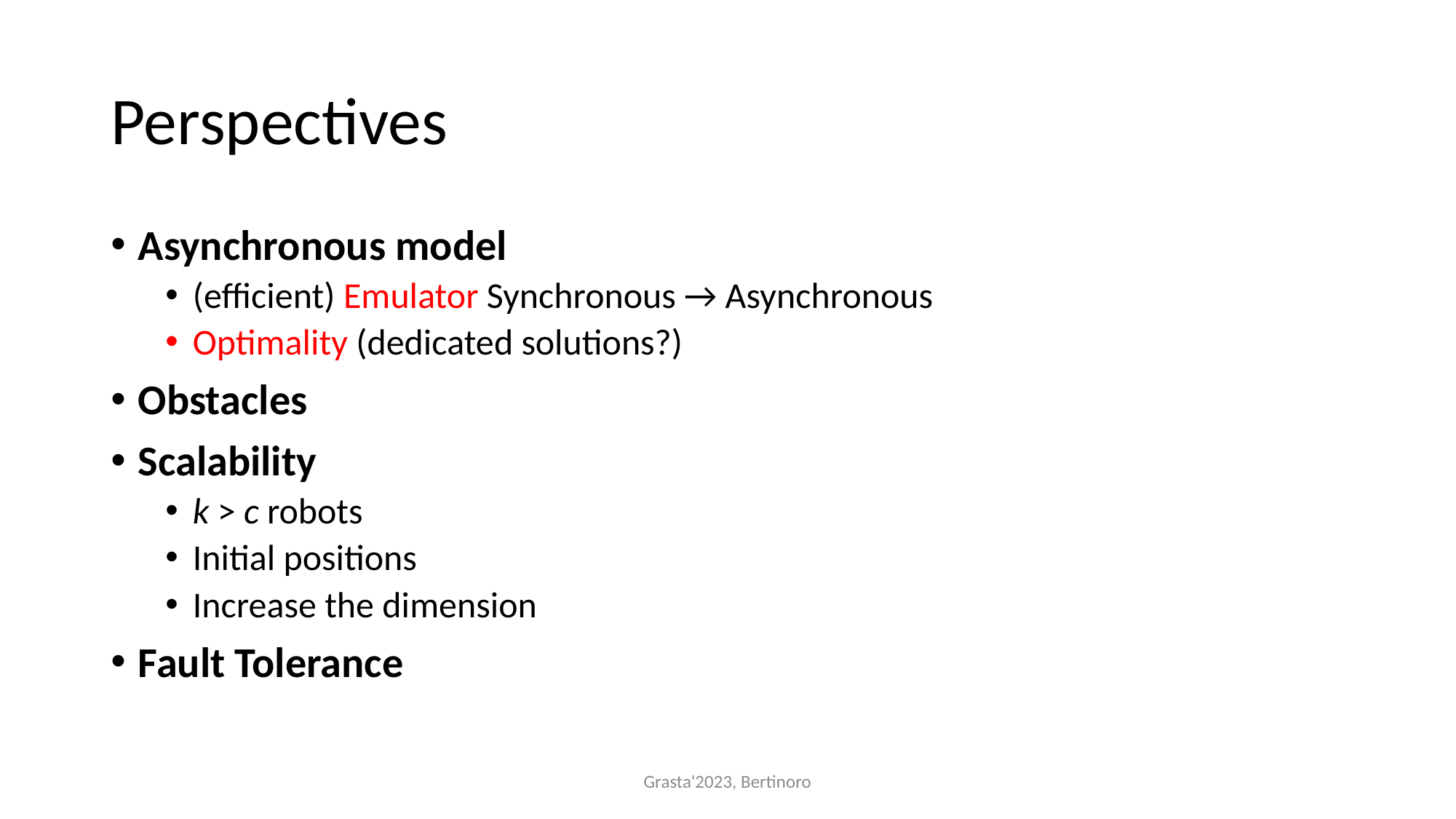

# Perspectives
Asynchronous model
(efficient) Emulator Synchronous → Asynchronous
Optimality (dedicated solutions?)
Obstacles
Scalability
k > c robots
Initial positions
Increase the dimension
Fault Tolerance

Grasta'2023, Bertinoro